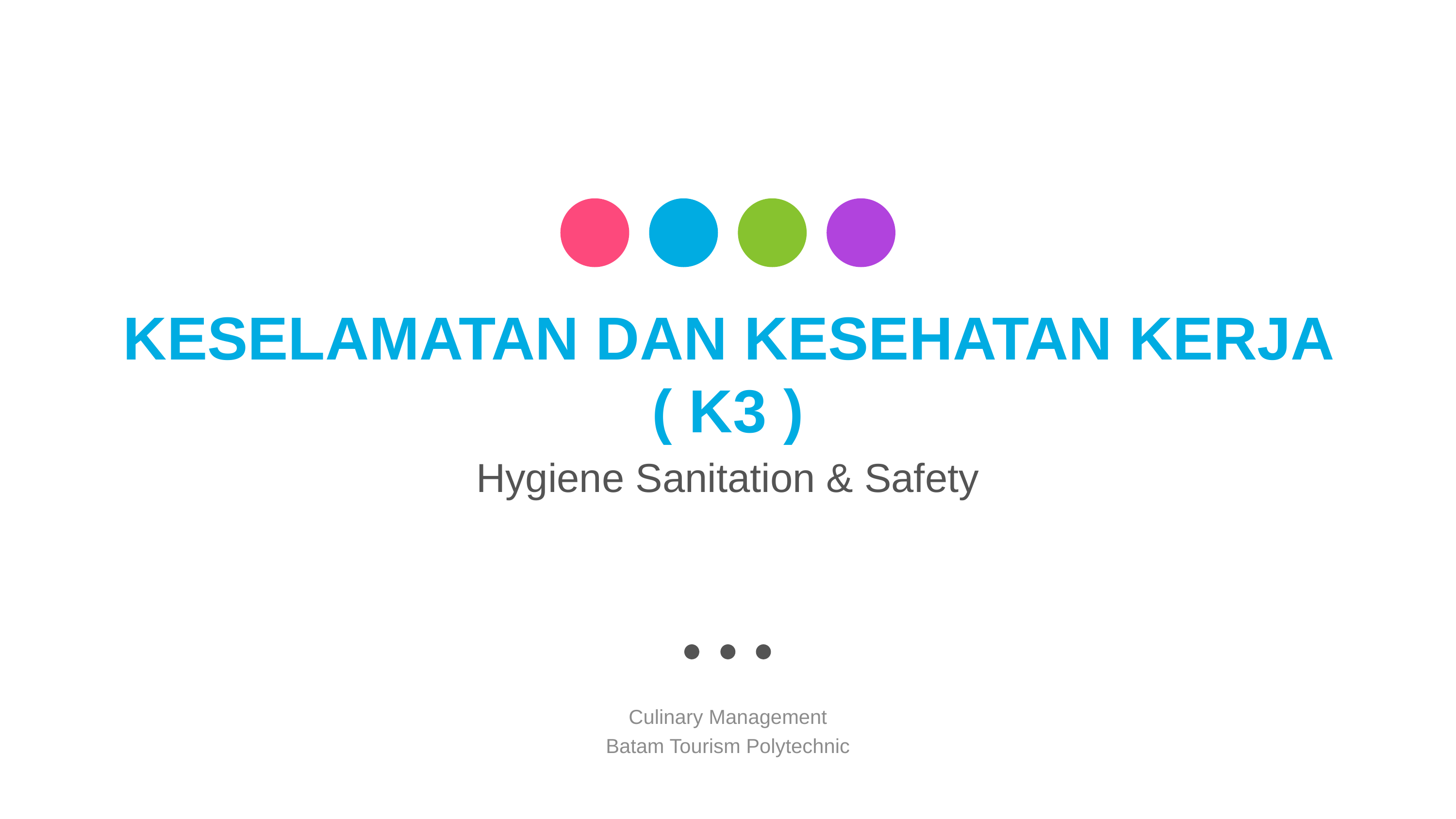

# KESELAMATAN DAN KESEHATAN KERJA ( K3 )
Hygiene Sanitation & Safety
Culinary Management
Batam Tourism Polytechnic